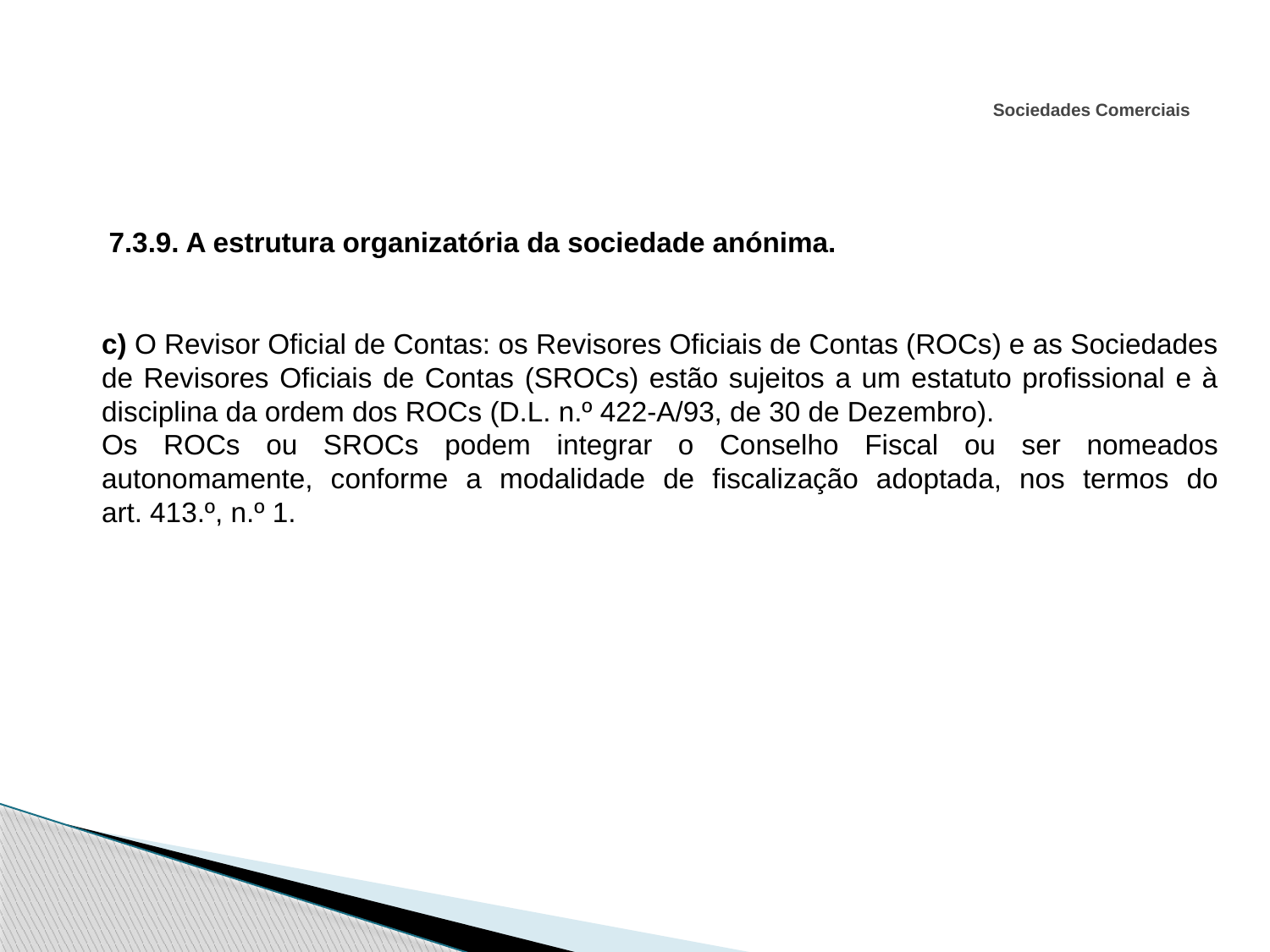

# Sociedades Comerciais
 7.3.9. A estrutura organizatória da sociedade anónima.

c) O Revisor Oficial de Contas: os Revisores Oficiais de Contas (ROCs) e as Sociedades de Revisores Oficiais de Contas (SROCs) estão sujeitos a um estatuto profissional e à disciplina da ordem dos ROCs (D.L. n.º 422-A/93, de 30 de Dezembro).
Os ROCs ou SROCs podem integrar o Conselho Fiscal ou ser nomeados autonomamente, conforme a modalidade de fiscalização adoptada, nos termos do art. 413.º, n.º 1.